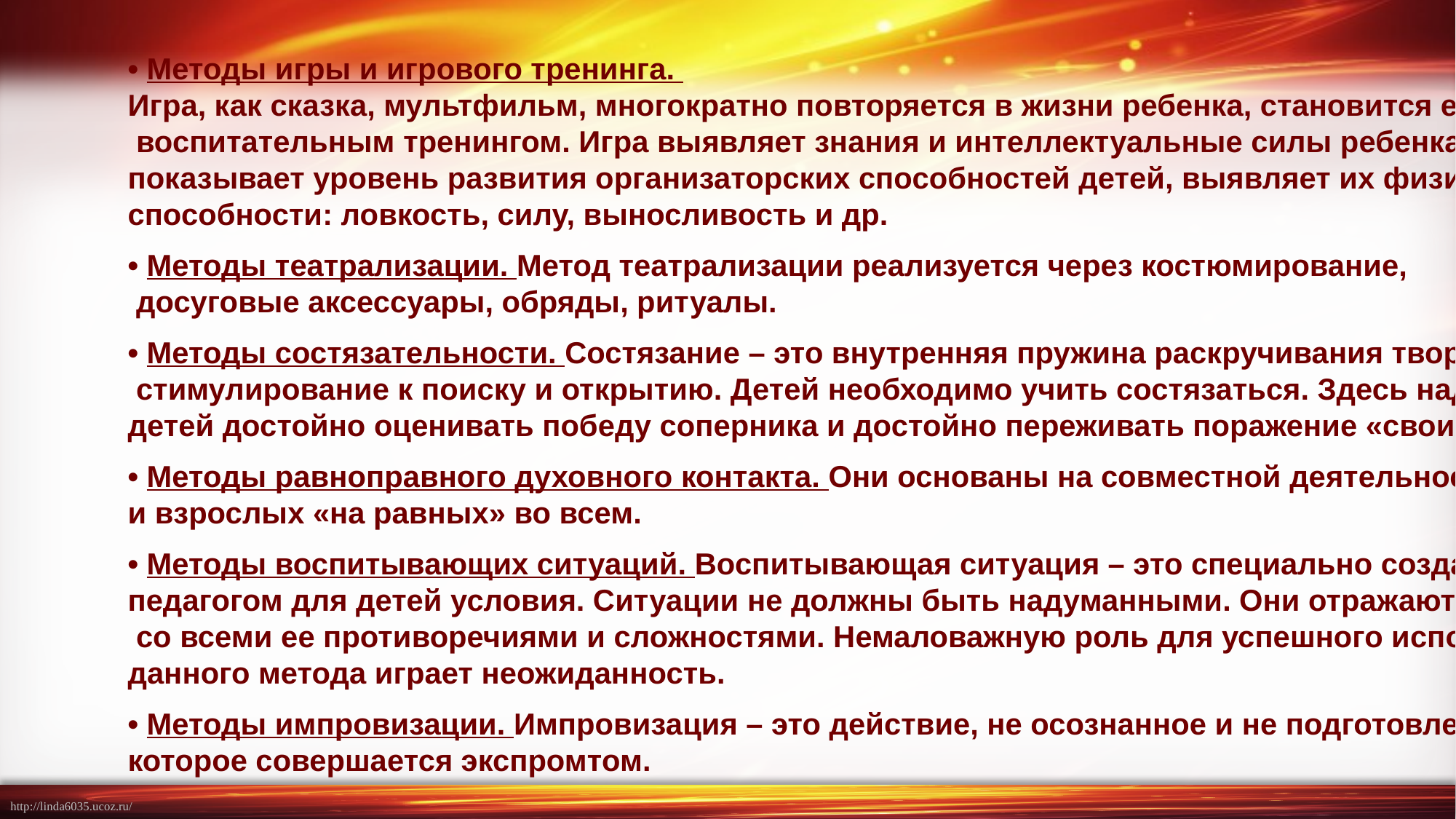

• Методы игры и игрового тренинга.
Игра, как сказка, мультфильм, многократно повторяется в жизни ребенка, становится его
 воспитательным тренингом. Игра выявляет знания и интеллектуальные силы ребенка,
показывает уровень развития организаторских способностей детей, выявляет их физические
способности: ловкость, силу, выносливость и др.

• Методы театрализации. Метод театрализации реализуется через костюмирование,
 досуговые аксессуары, обряды, ритуалы.

• Методы состязательности. Состязание – это внутренняя пружина раскручивания творческих сил,
 стимулирование к поиску и открытию. Детей необходимо учить состязаться. Здесь надо учить
детей достойно оценивать победу соперника и достойно переживать поражение «своих».

• Методы равноправного духовного контакта. Они основаны на совместной деятельности детей
и взрослых «на равных» во всем.

• Методы воспитывающих ситуаций. Воспитывающая ситуация – это специально созданные
педагогом для детей условия. Ситуации не должны быть надуманными. Они отражают жизнь
 со всеми ее противоречиями и сложностями. Немаловажную роль для успешного использования
данного метода играет неожиданность.

• Методы импровизации. Импровизация – это действие, не осознанное и не подготовленное заранее, действие,
которое совершается экспромтом.